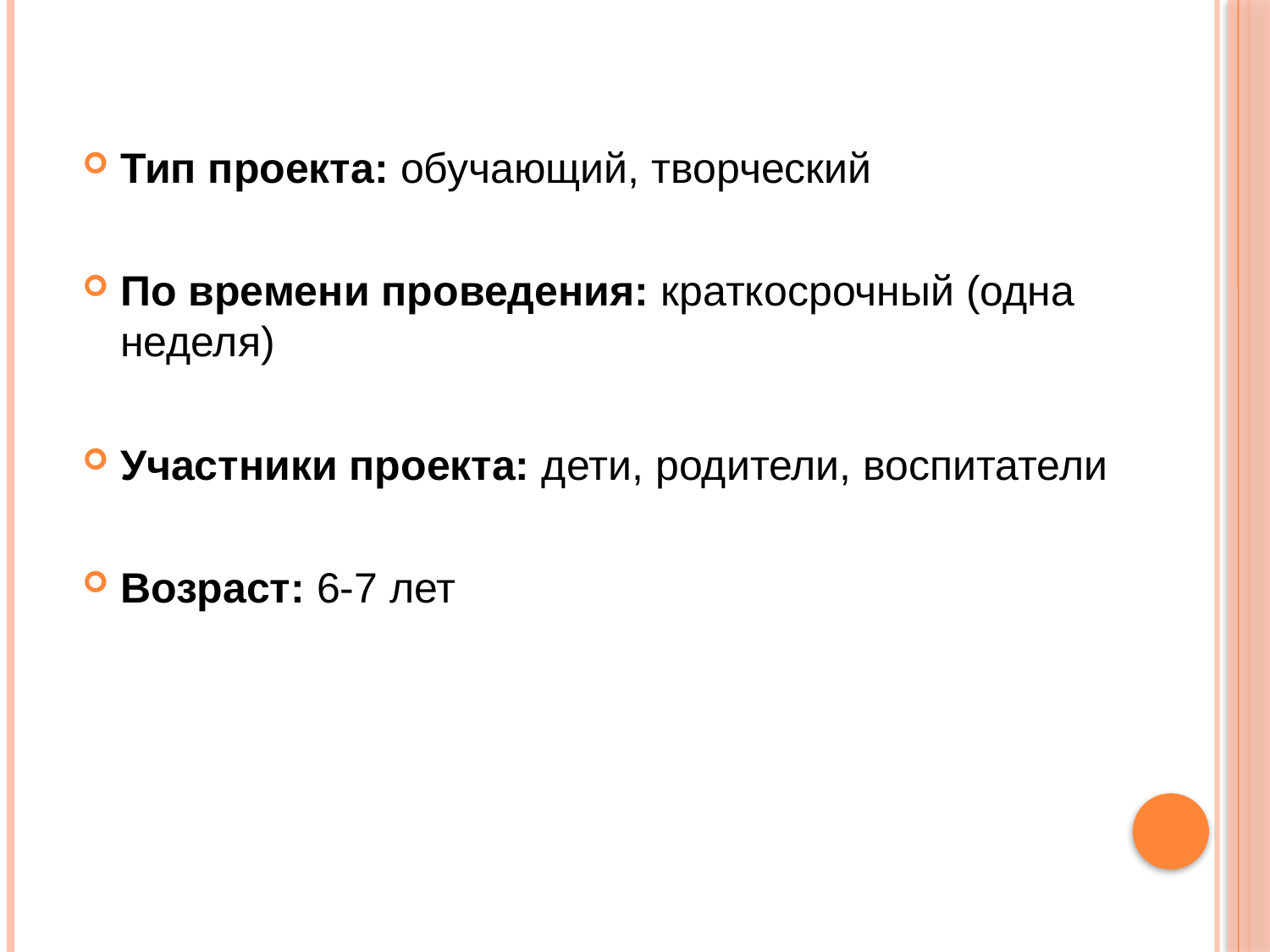

Тип проекта: обучающий, творческий

По времени проведения: краткосрочный (одна неделя)

Участники проекта: дети, родители, воспитатели

Возраст: 6-7 лет